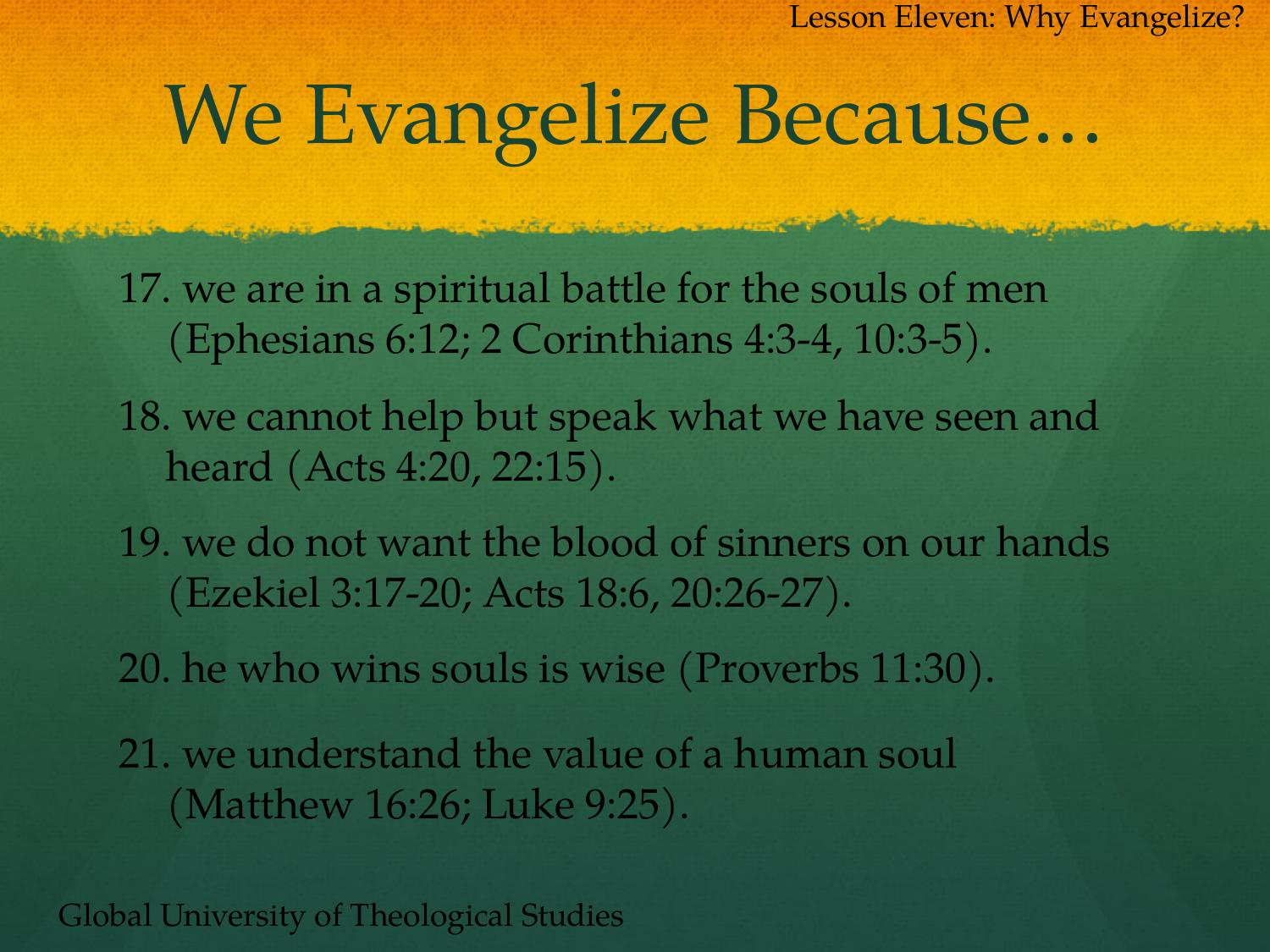

Lesson Eleven: Why Evangelize?

# We Evangelize Because…
17. we are in a spiritual battle for the souls of men (Ephesians 6:12; 2 Corinthians 4:3-4, 10:3-5).

18. we cannot help but speak what we have seen and heard (Acts 4:20, 22:15).
19. we do not want the blood of sinners on our hands (Ezekiel 3:17-20; Acts 18:6, 20:26-27).
20. he who wins souls is wise (Proverbs 11:30).
21. we understand the value of a human soul (Matthew 16:26; Luke 9:25).
Global University of Theological Studies